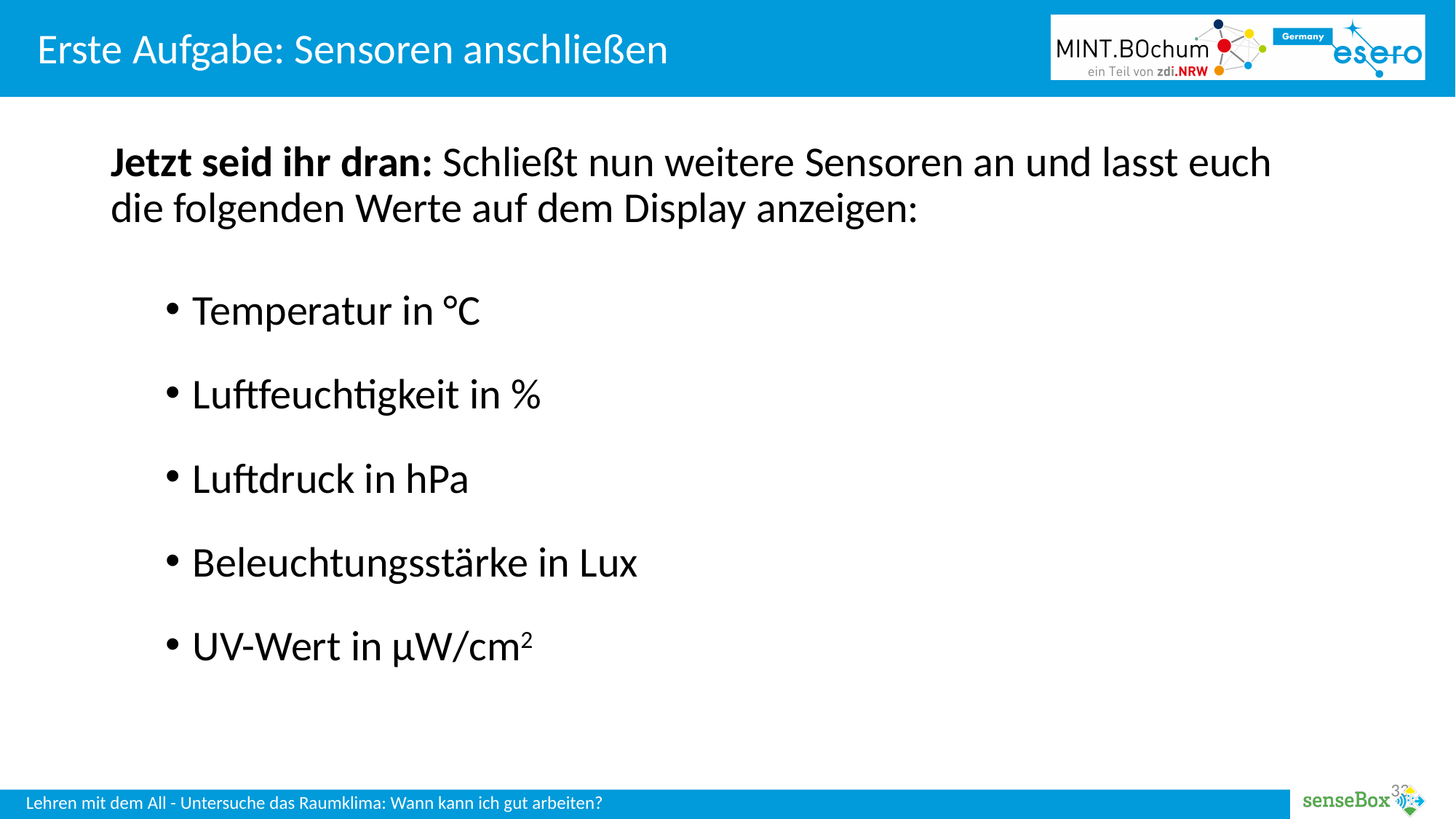

# Erste Aufgabe: Sensoren anschließen
Jetzt seid ihr dran: Schließt nun weitere Sensoren an und lasst euch
die folgenden Werte auf dem Display anzeigen:
Temperatur in °C
Luftfeuchtigkeit in %
Luftdruck in hPa
Beleuchtungsstärke in Lux
UV-Wert in μW/cm2